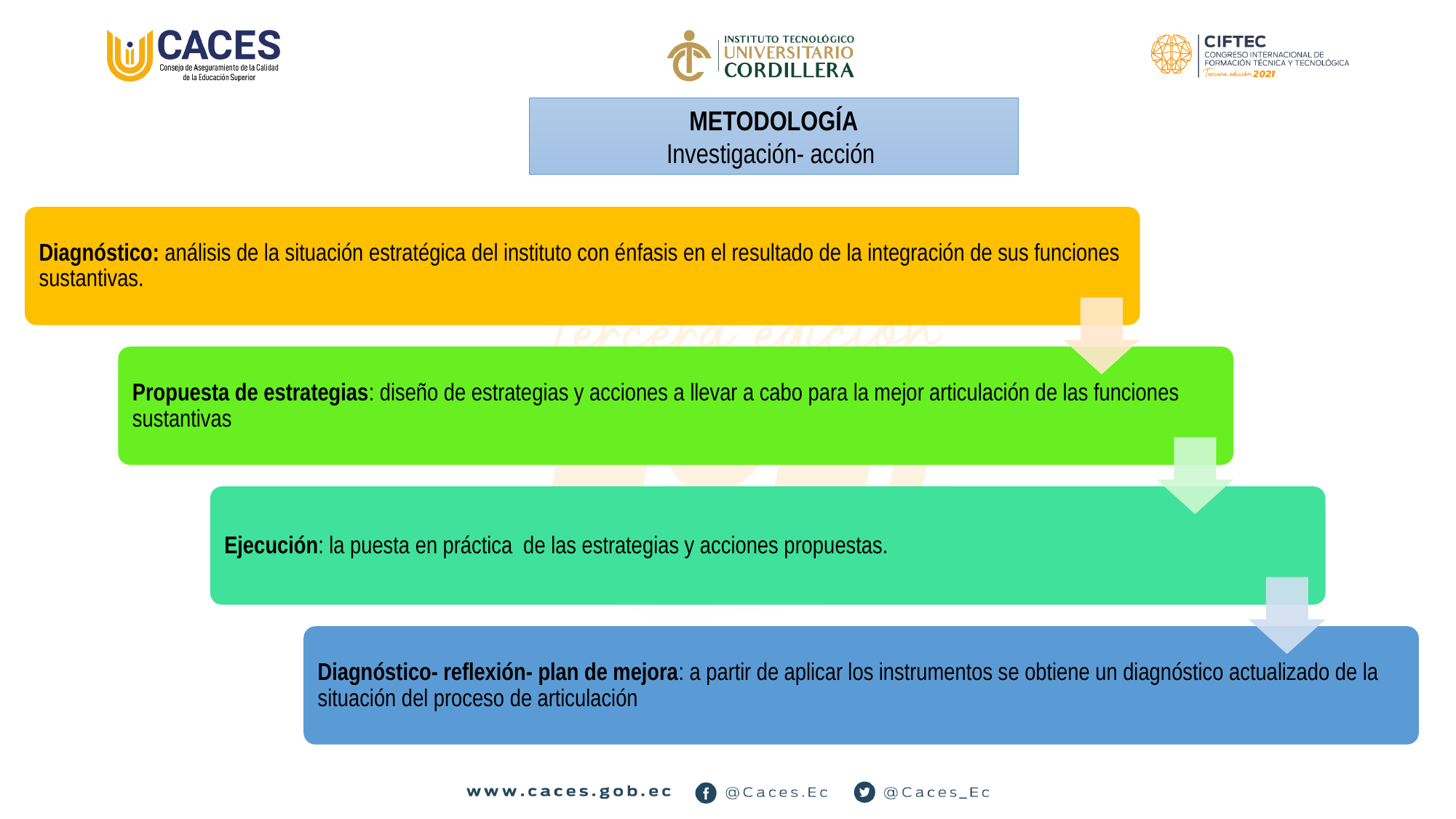

METODOLOGÍA
Investigación- acción
Diagnóstico: análisis de la situación estratégica del instituto con énfasis en el resultado de la integración de sus funciones sustantivas.
Propuesta de estrategias: diseño de estrategias y acciones a llevar a cabo para la mejor articulación de las funciones sustantivas
Ejecución: la puesta en práctica  de las estrategias y acciones propuestas.
Diagnóstico- reflexión- plan de mejora: a partir de aplicar los instrumentos se obtiene un diagnóstico actualizado de la situación del proceso de articulación